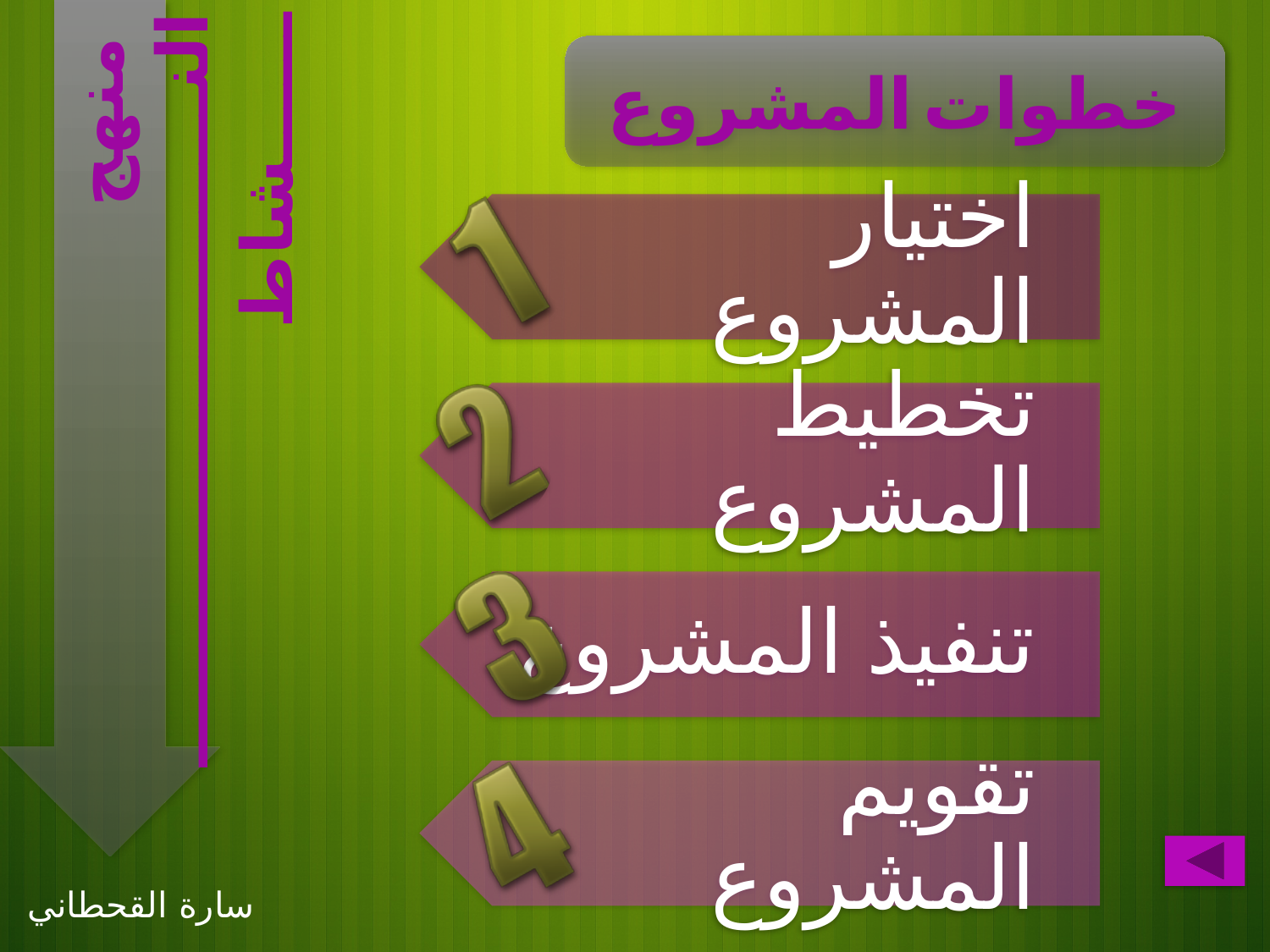

خطوات المشروع
اختيار المشروع
تخطيط المشروع
تنفيذ المشروع
تقويم المشروع
 منهج النــــــــــــــــــــــــــــــــــشاط

سارة القحطاني